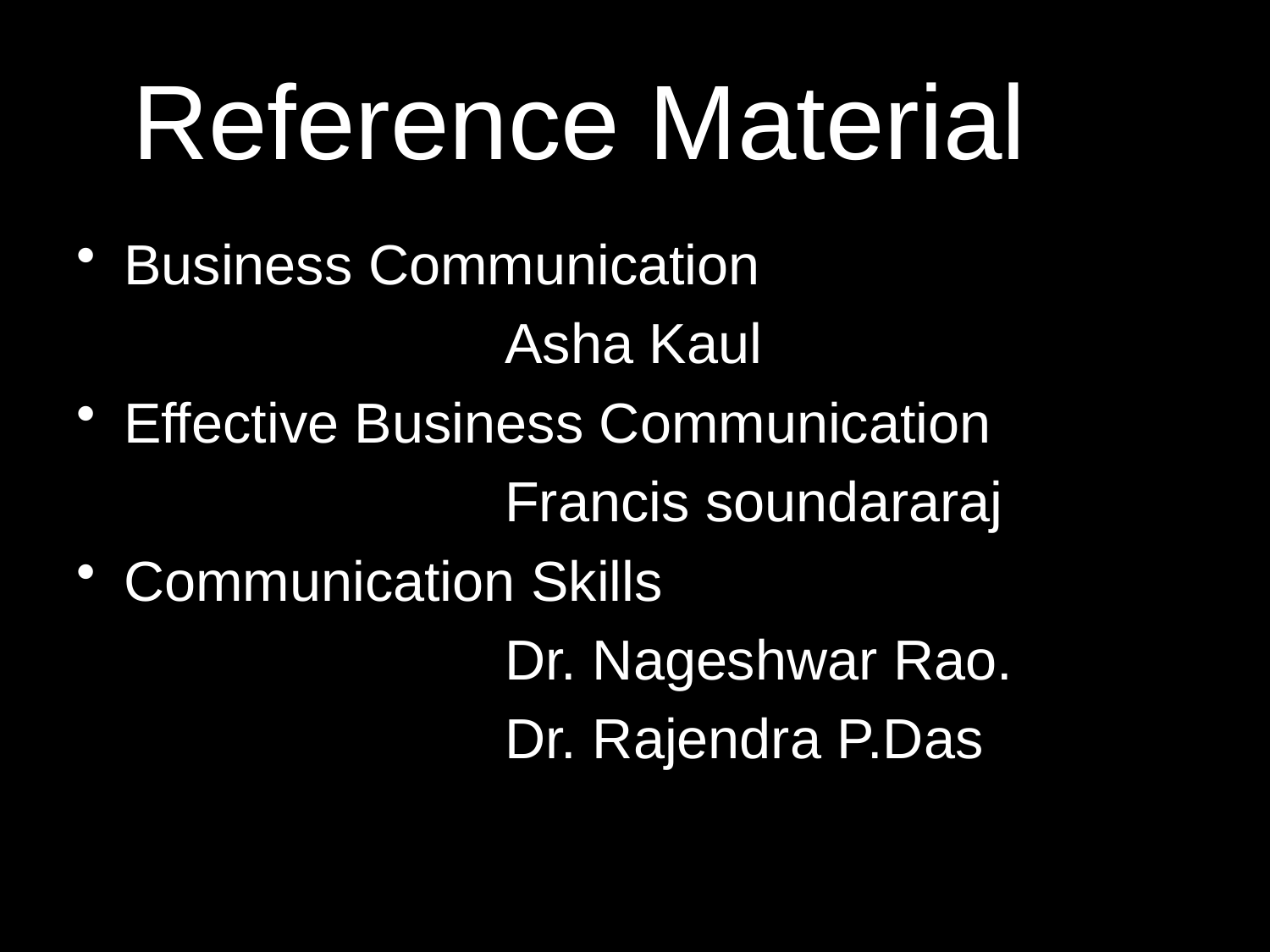

# Reference Material
Business Communication
				Asha Kaul
Effective Business Communication
				Francis soundararaj
Communication Skills
				Dr. Nageshwar Rao.
				Dr. Rajendra P.Das